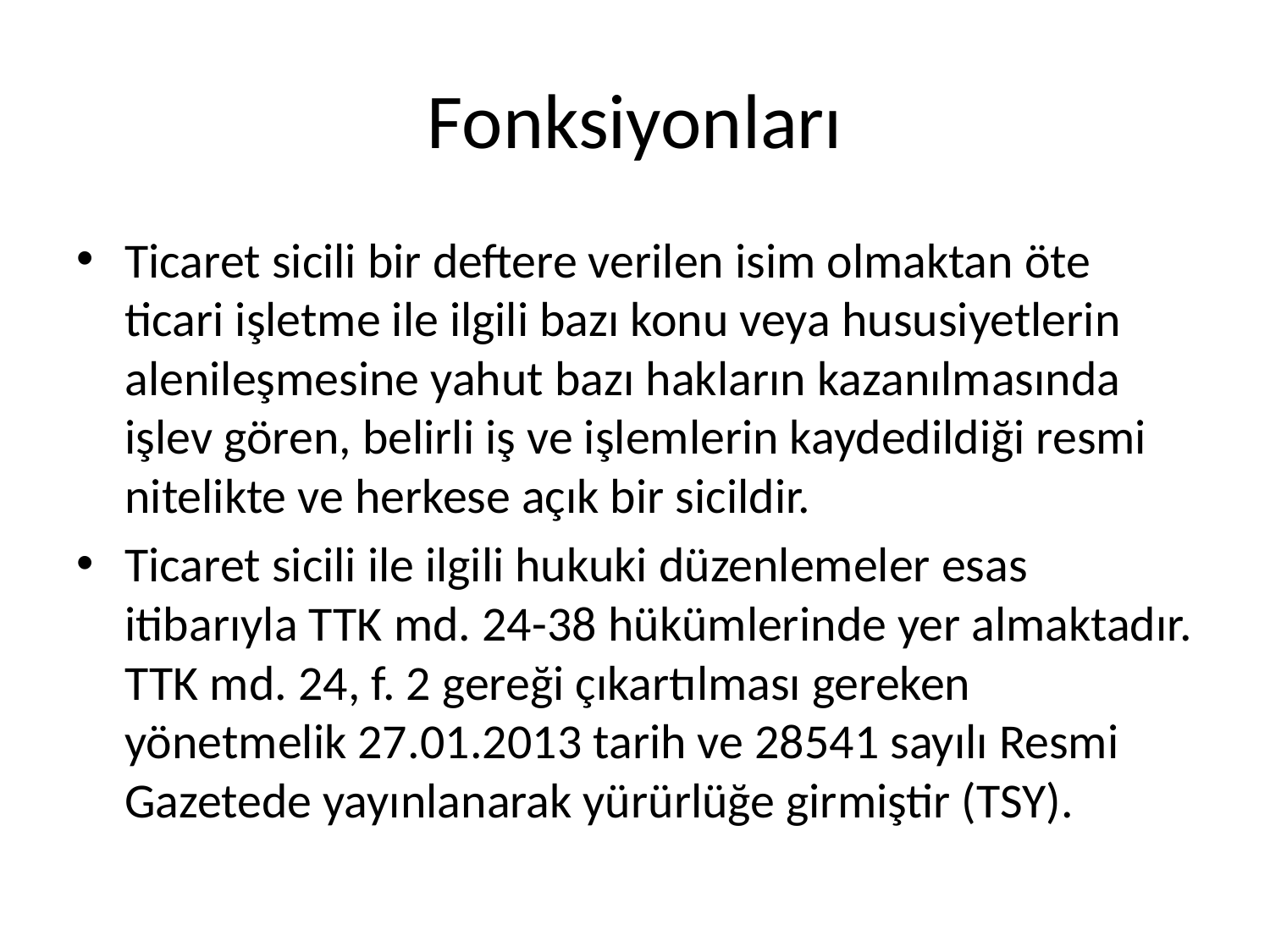

# Fonksiyonları
Ticaret sicili bir deftere verilen isim olmaktan öte ticari işletme ile ilgili bazı konu veya hususiyetlerin alenileşmesine yahut bazı hakların kazanılmasında işlev gören, belirli iş ve işlemlerin kaydedildiği resmi nitelikte ve herkese açık bir sicildir.
Ticaret sicili ile ilgili hukuki düzenlemeler esas itibarıyla TTK md. 24-38 hükümlerinde yer almaktadır. TTK md. 24, f. 2 gereği çıkartılması gereken yönetmelik 27.01.2013 tarih ve 28541 sayılı Resmi Gazetede yayınlanarak yürürlüğe girmiştir (TSY).